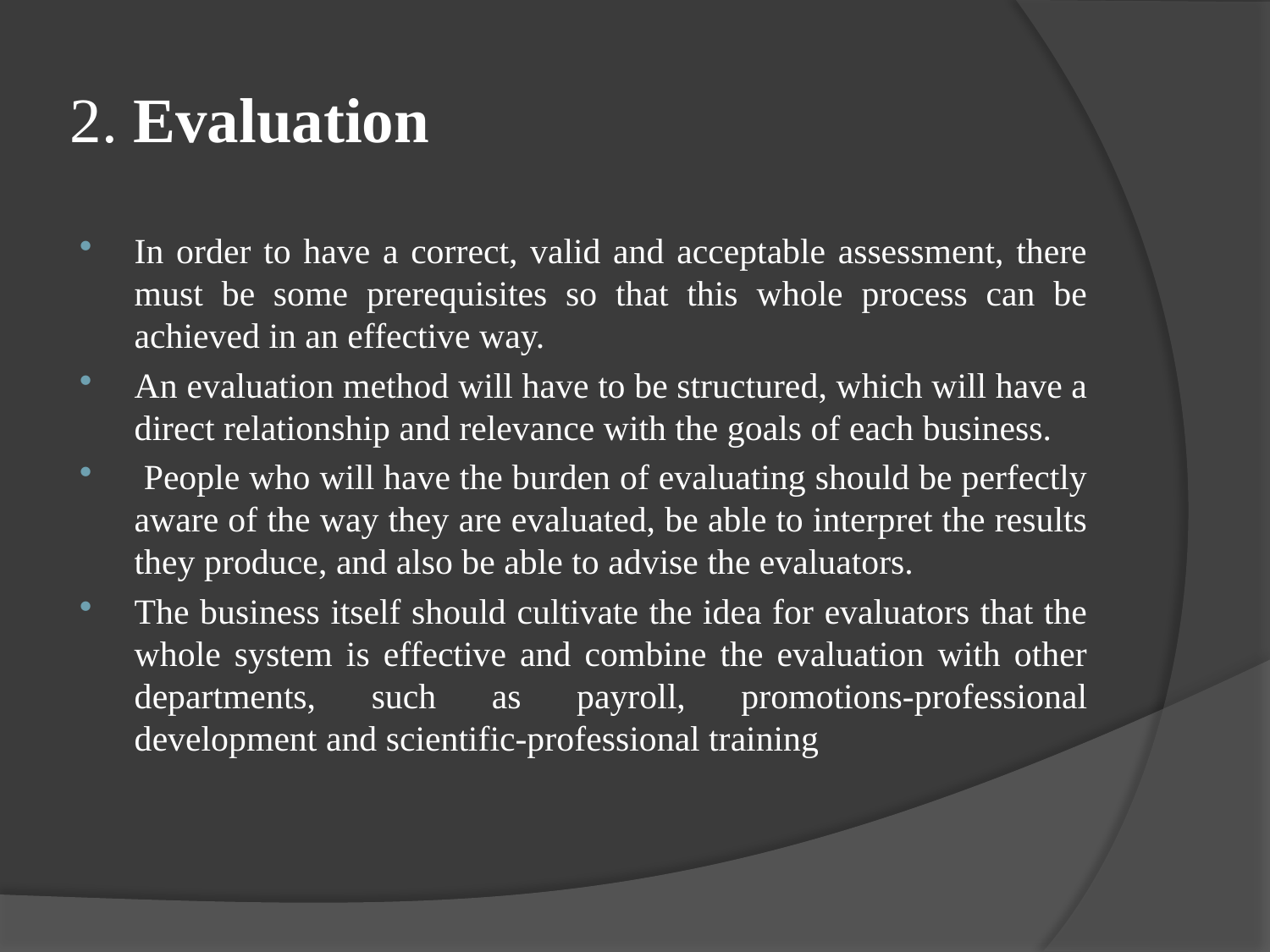

# 2. Evaluation
In order to have a correct, valid and acceptable assessment, there must be some prerequisites so that this whole process can be achieved in an effective way.
An evaluation method will have to be structured, which will have a direct relationship and relevance with the goals of each business.
 People who will have the burden of evaluating should be perfectly aware of the way they are evaluated, be able to interpret the results they produce, and also be able to advise the evaluators.
The business itself should cultivate the idea for evaluators that the whole system is effective and combine the evaluation with other departments, such as payroll, promotions-professional development and scientific-professional training